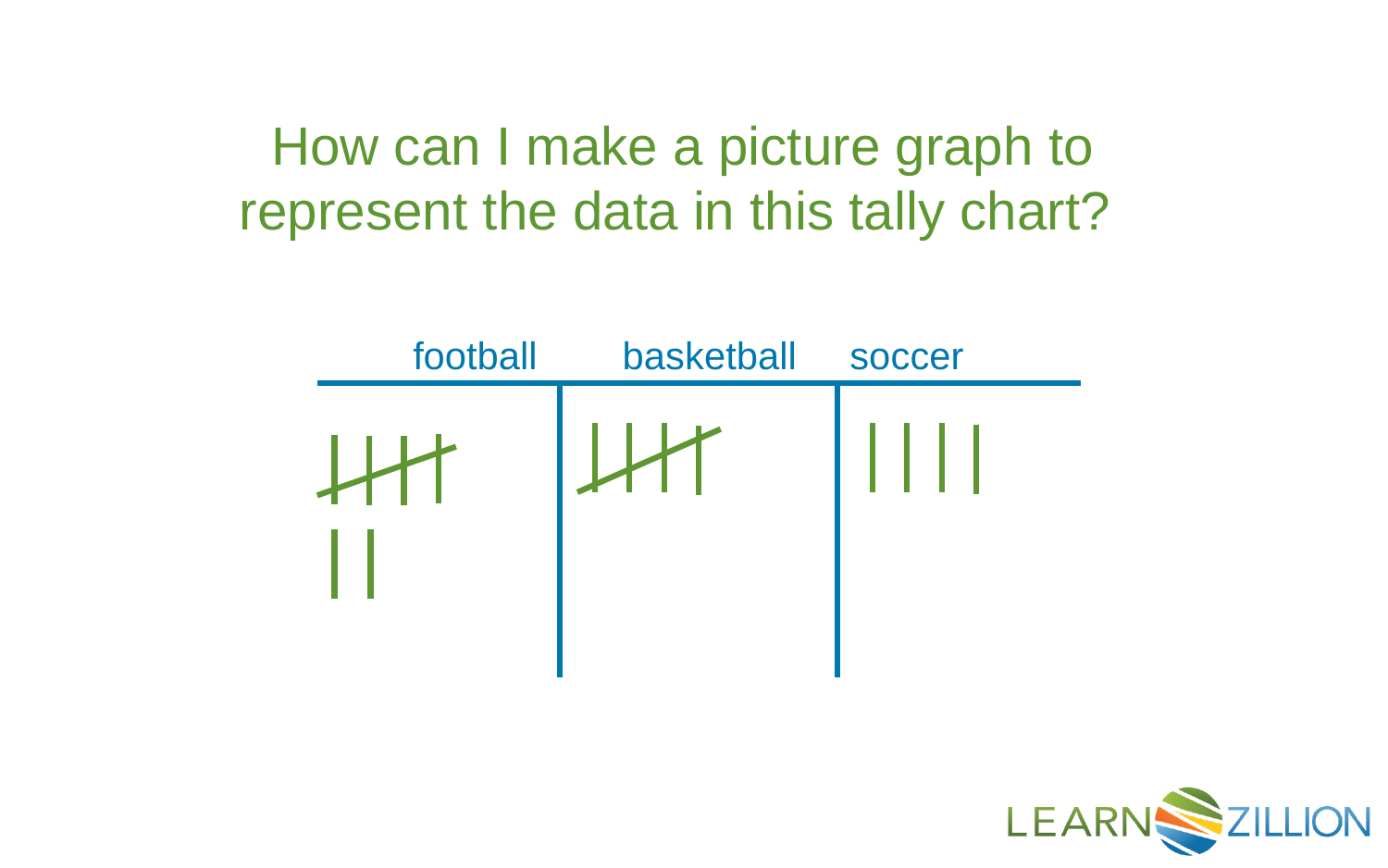

How can I make a picture graph to represent the data in this tally chart?
football        basketball     soccer